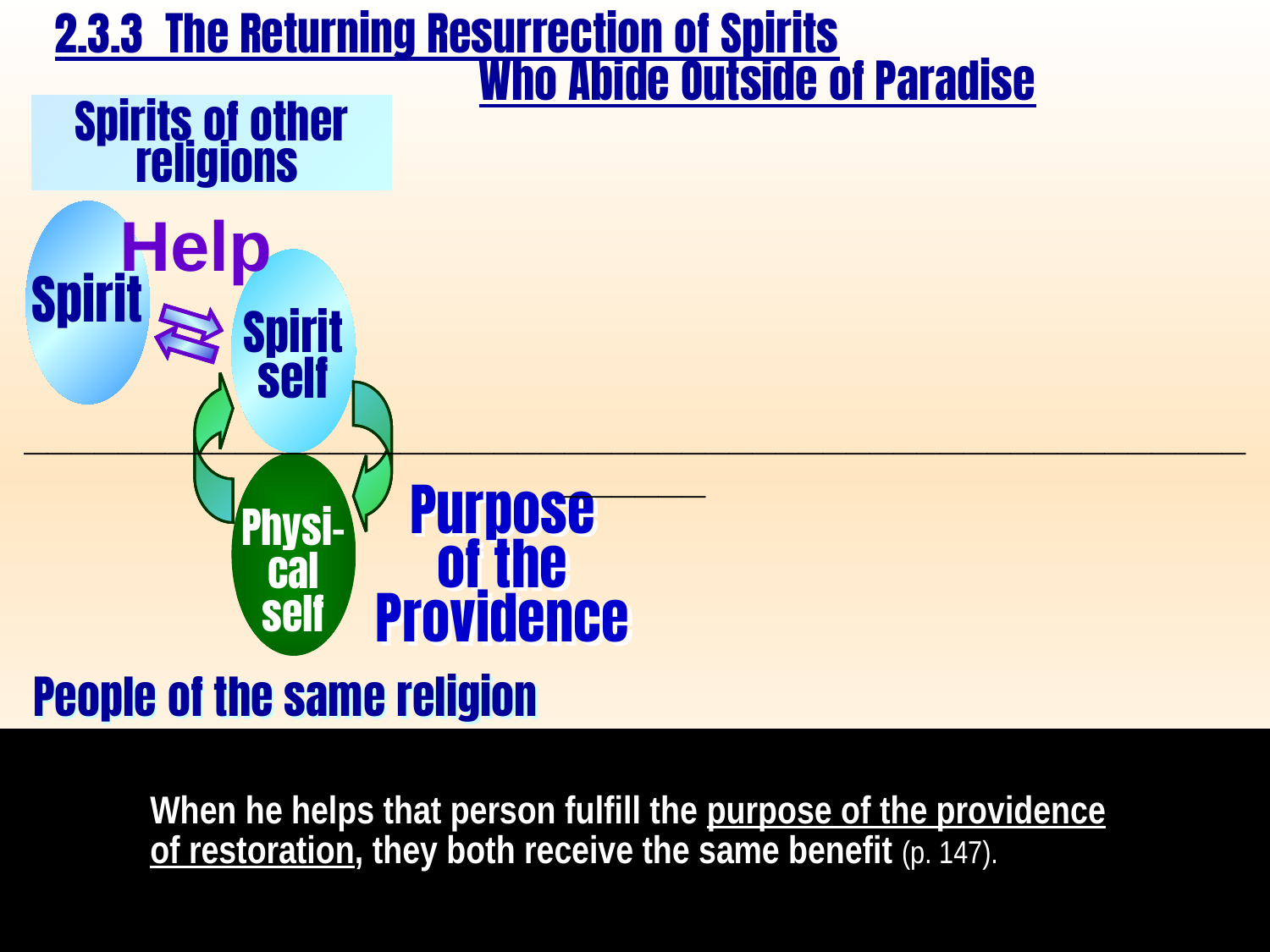

2.3.3  The Returning Resurrection of Spirits
			    Who Abide Outside of Paradise

Spirits of other
 religions

Help

Spirit
self
Spirit

__________________________________________________________

Physi-
cal
self
Purpose
of the
Providence
People of the same religion

When he helps that person fulfill the purpose of the providence of restoration, they both receive the same benefit (p. 147).